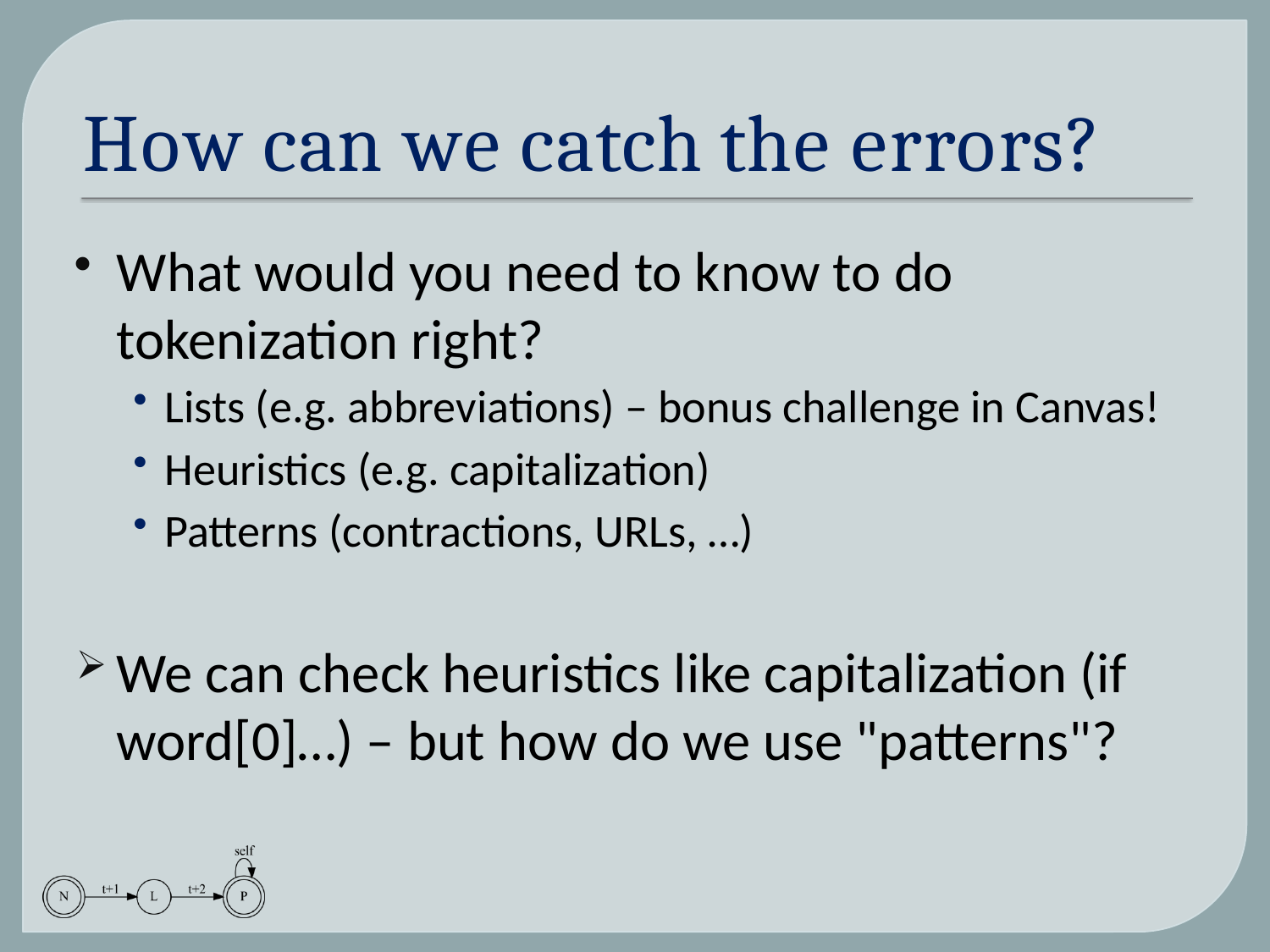

# How can we catch the errors?
What would you need to know to do tokenization right?
Lists (e.g. abbreviations) – bonus challenge in Canvas!
Heuristics (e.g. capitalization)
Patterns (contractions, URLs, …)

We can check heuristics like capitalization (if word[0]…) – but how do we use "patterns"?